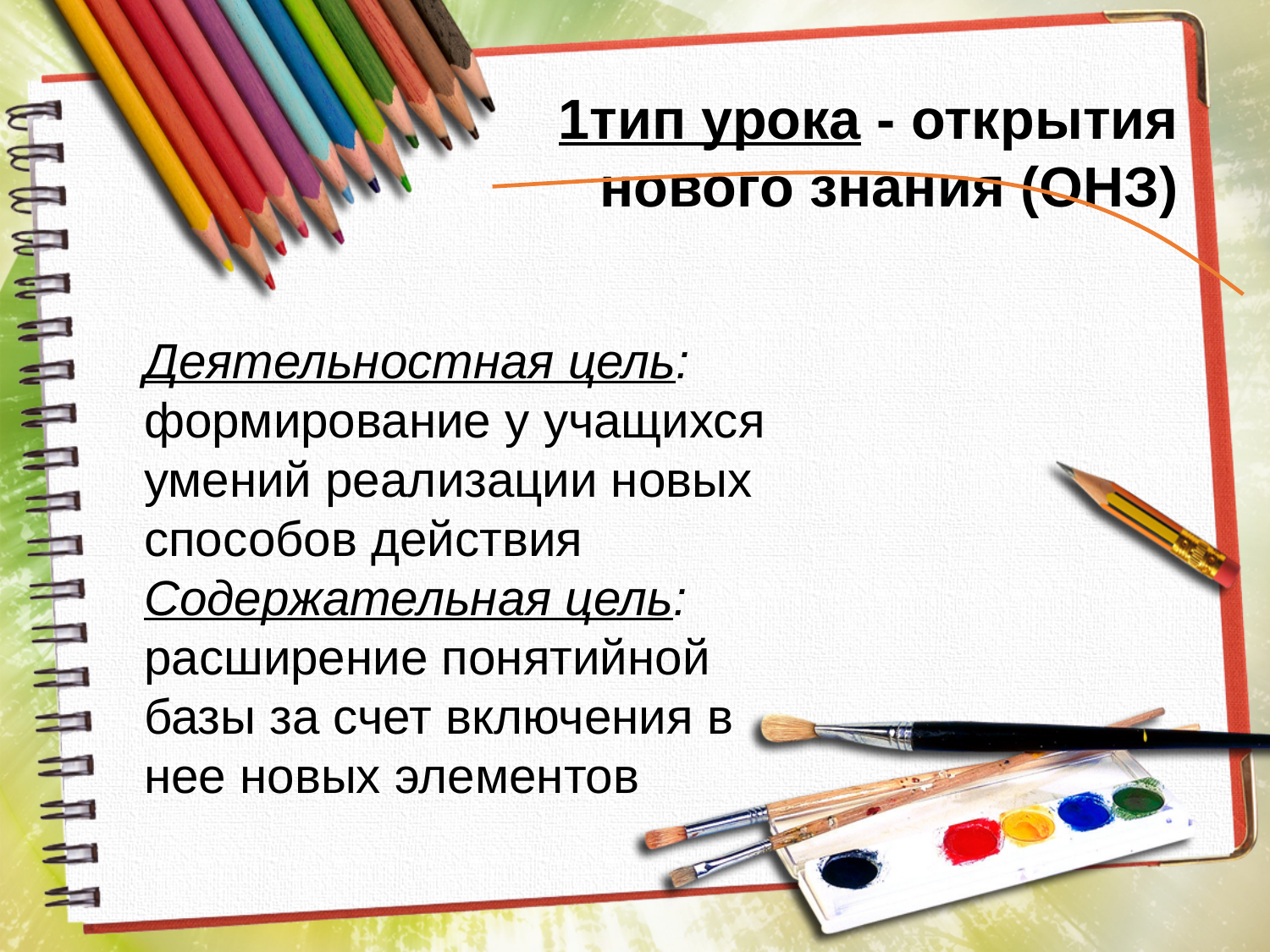

1тип урока - открытия нового знания (ОНЗ)

Деятельностная цель: формирование у учащихся умений реализации новых способов действия
Содержательная цель: расширение понятийной базы за счет включения в нее новых элементов